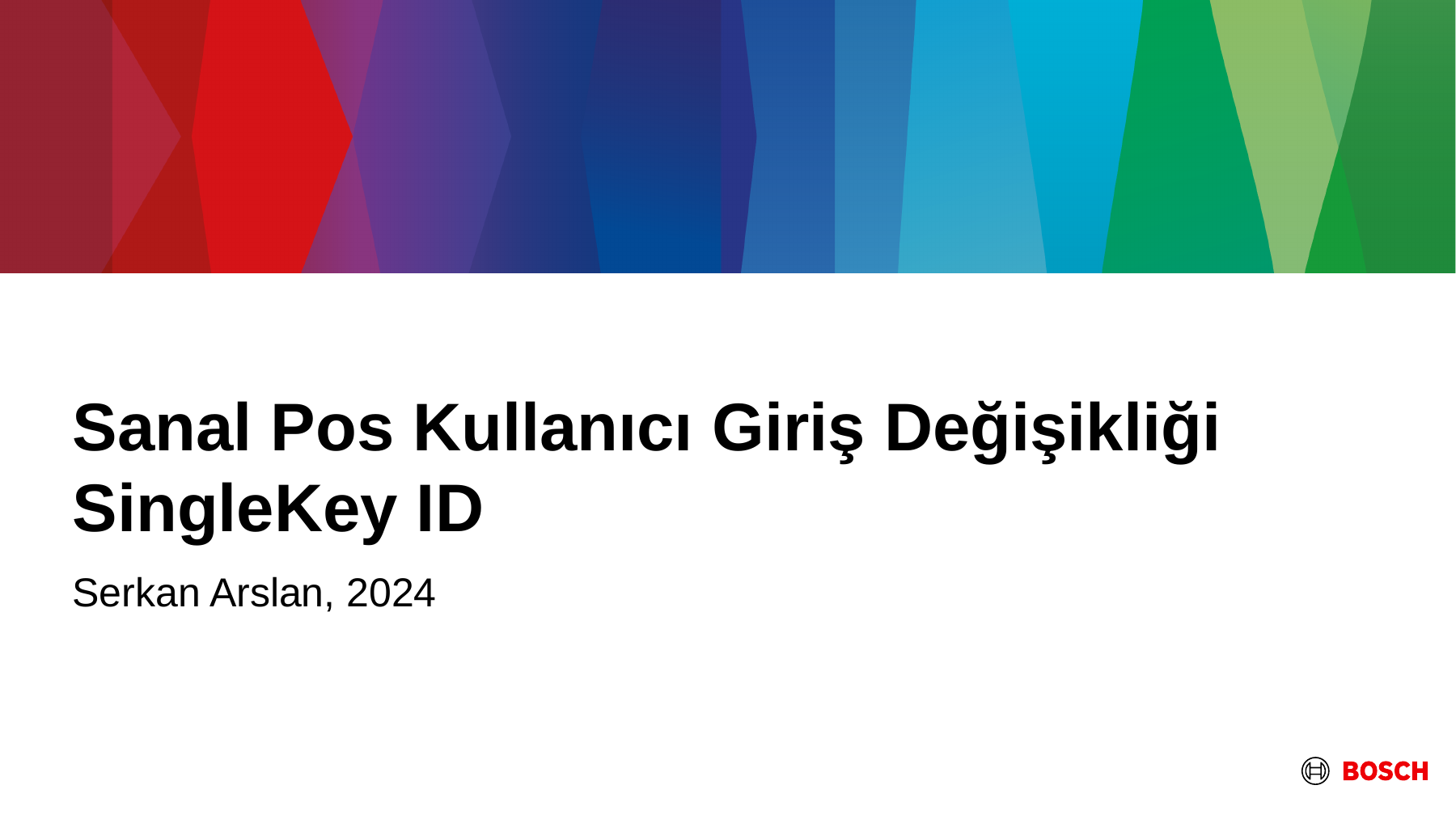

# Sanal Pos Kullanıcı Giriş Değişikliği SingleKey ID
Serkan Arslan, 2024